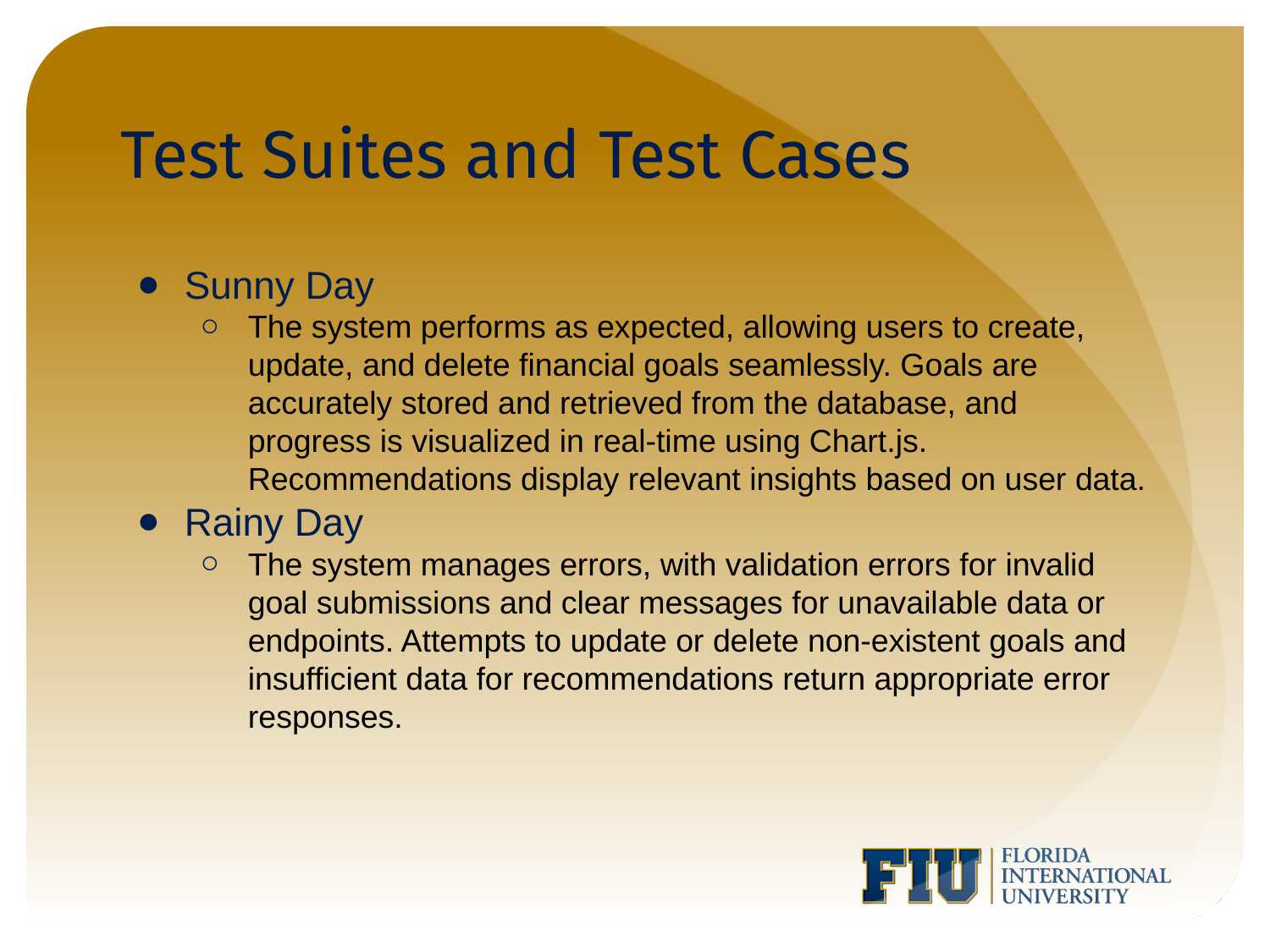

# Test Suites and Test Cases
Sunny Day
The system performs as expected, allowing users to create, update, and delete financial goals seamlessly. Goals are accurately stored and retrieved from the database, and progress is visualized in real-time using Chart.js. Recommendations display relevant insights based on user data.
Rainy Day
The system manages errors, with validation errors for invalid goal submissions and clear messages for unavailable data or endpoints. Attempts to update or delete non-existent goals and insufficient data for recommendations return appropriate error responses.